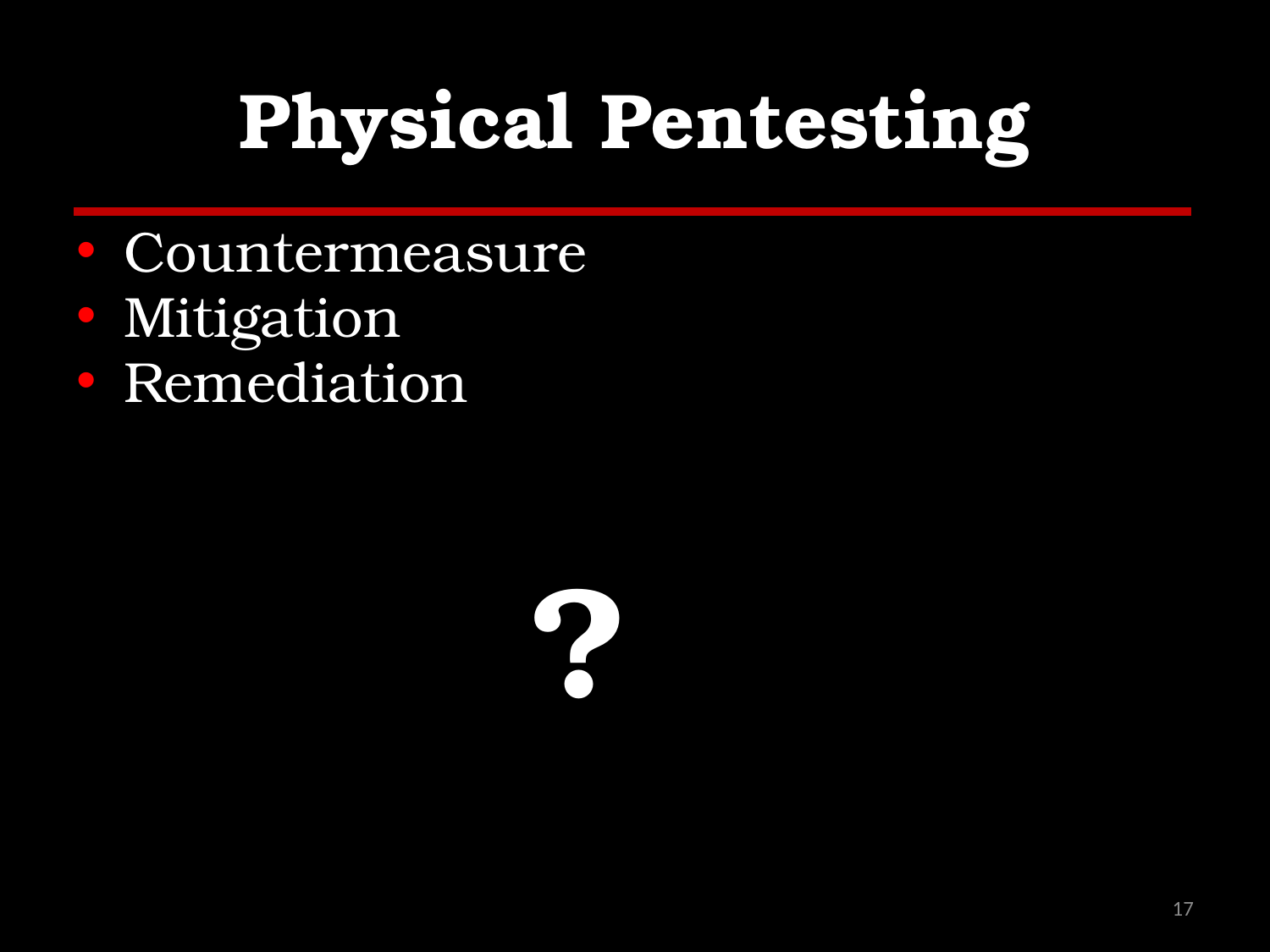

# Physical Pentesting
Countermeasure
Mitigation
Remediation
?
17